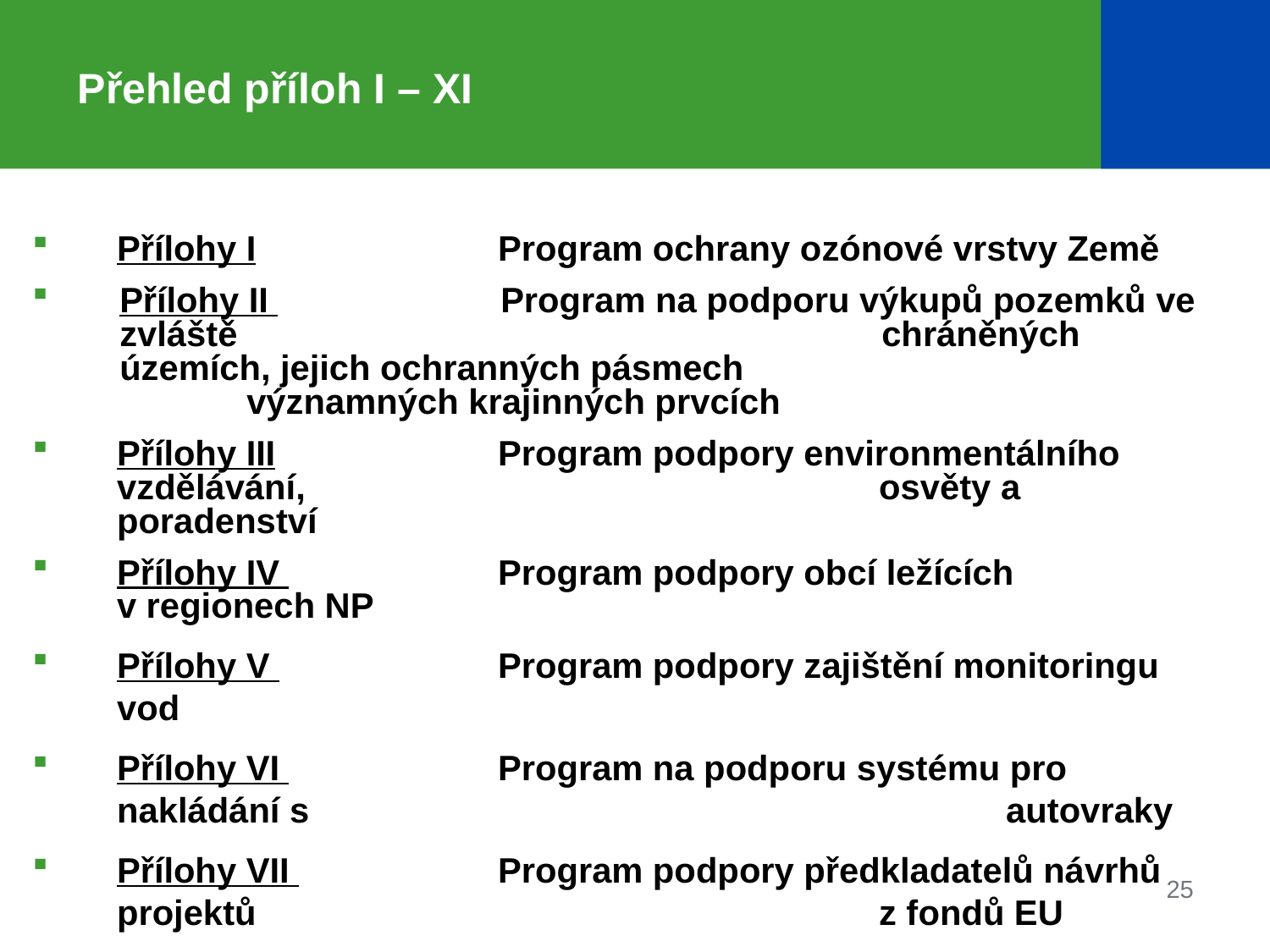

# Přehled příloh I – XI

Přílohy I  		Program ochrany ozónové vrstvy Země
Přílohy II  		Program na podporu výkupů pozemků ve zvláště  					chráněných územích, jejich ochranných pásmech 					významných krajinných prvcích
Přílohy III		Program podpory environmentálního vzdělávání, 					osvěty a poradenství
Přílohy IV  		Program podpory obcí ležících v regionech NP
Přílohy V  		Program podpory zajištění monitoringu vod
Přílohy VI  		Program na podporu systému pro nakládání s 						autovraky
Přílohy VII 		Program podpory předkladatelů návrhů projektů 					z fondů EU

25